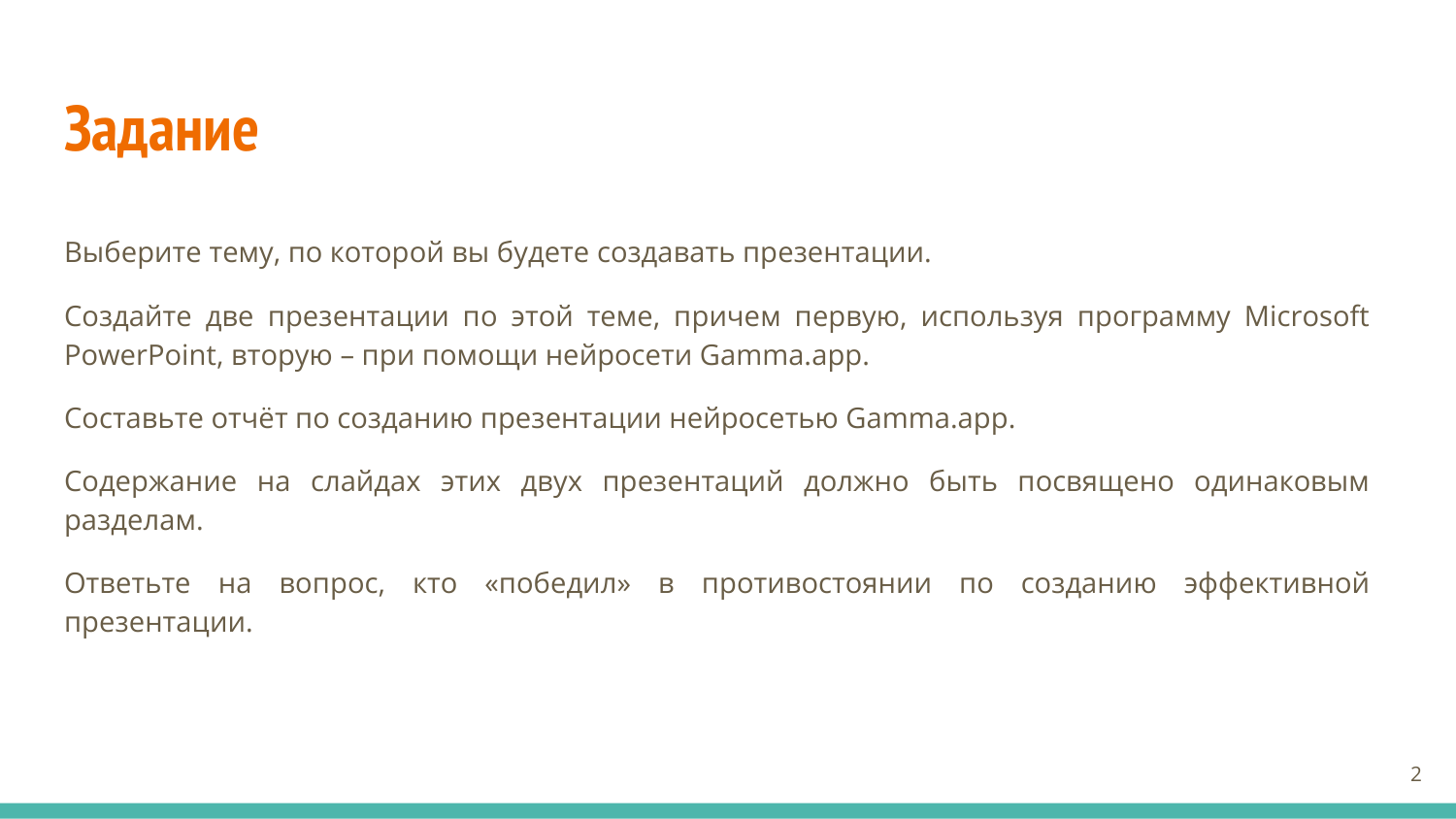

# Задание
Выберите тему, по которой вы будете создавать презентации.
Создайте две презентации по этой теме, причем первую, используя программу Microsoft PowerPoint, вторую – при помощи нейросети Gamma.app.
Составьте отчёт по созданию презентации нейросетью Gamma.app.
Содержание на слайдах этих двух презентаций должно быть посвящено одинаковым разделам.
Ответьте на вопрос, кто «победил» в противостоянии по созданию эффективной презентации.
2